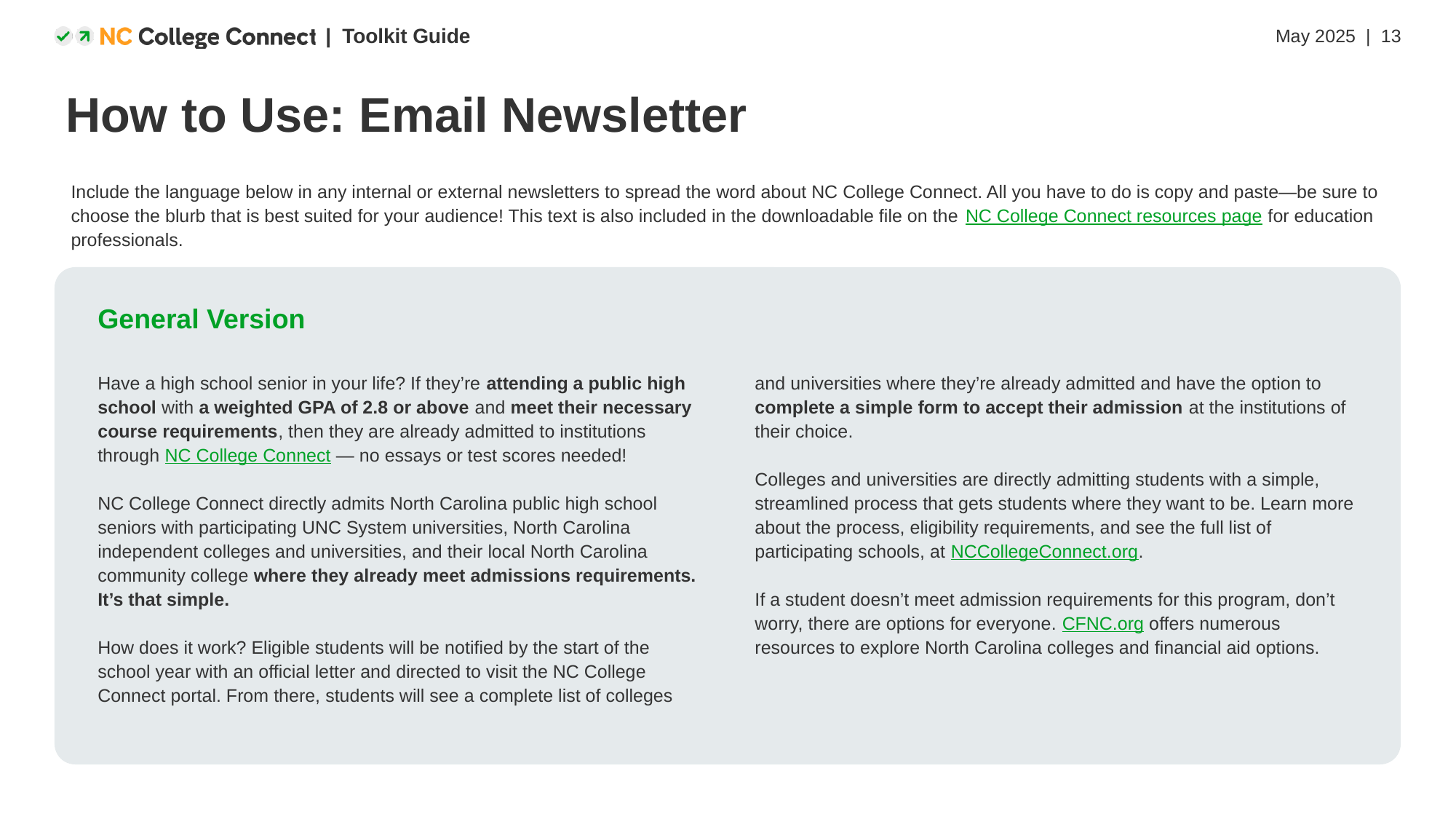

# How to Use: Email Newsletter
Include the language below in any internal or external newsletters to spread the word about NC College Connect. All you have to do is copy and paste—be sure to choose the blurb that is best suited for your audience! This text is also included in the downloadable file on the NC College Connect resources page for education professionals.

General Version
Have a high school senior in your life? If they’re attending a public high school with a weighted GPA of 2.8 or above and meet their necessary course requirements, then they are already admitted to institutions through NC College Connect — no essays or test scores needed!
NC College Connect directly admits North Carolina public high school seniors with participating UNC System universities, North Carolina independent colleges and universities, and their local North Carolina community college where they already meet admissions requirements. It’s that simple.
How does it work? Eligible students will be notified by the start of the school year with an official letter and directed to visit the NC College Connect portal. From there, students will see a complete list of colleges and universities where they’re already admitted and have the option to complete a simple form to accept their admission at the institutions of their choice.
Colleges and universities are directly admitting students with a simple, streamlined process that gets students where they want to be. Learn more about the process, eligibility requirements, and see the full list of participating schools, at NCCollegeConnect.org.
If a student doesn’t meet admission requirements for this program, don’t worry, there are options for everyone. CFNC.org offers numerous resources to explore North Carolina colleges and financial aid options.